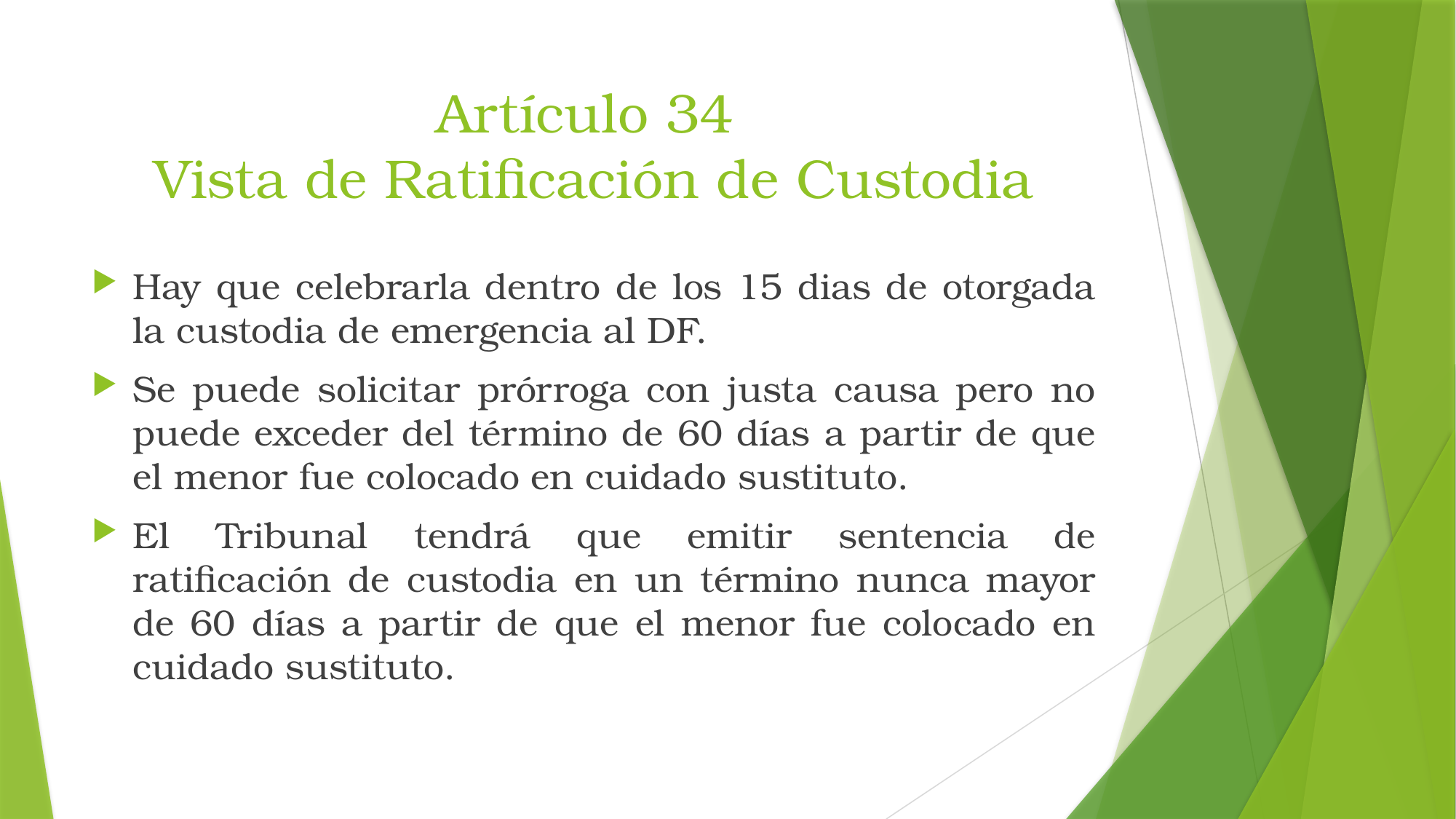

# Artículo 34 Vista de Ratificación de Custodia
Hay que celebrarla dentro de los 15 dias de otorgada la custodia de emergencia al DF.
Se puede solicitar prórroga con justa causa pero no puede exceder del término de 60 días a partir de que el menor fue colocado en cuidado sustituto.
El Tribunal tendrá que emitir sentencia de ratificación de custodia en un término nunca mayor de 60 días a partir de que el menor fue colocado en cuidado sustituto.